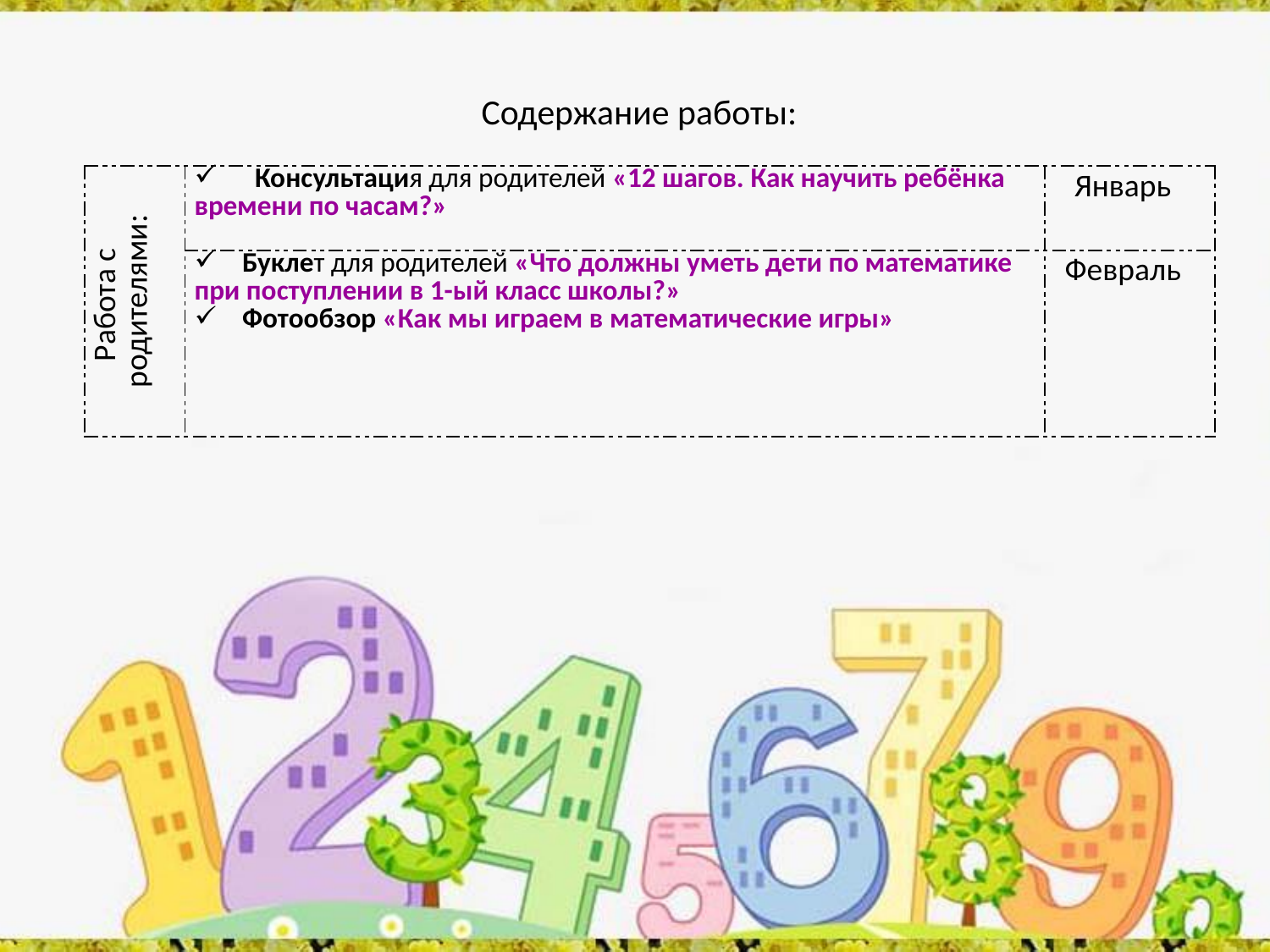

# Содержание работы:
| Работа с родителями: | Консультация для родителей «12 шагов. Как научить ребёнка времени по часам?» | Январь |
| --- | --- | --- |
|  | Буклет для родителей «Что должны уметь дети по математике при поступлении в 1-ый класс школы?» Фотообзор «Как мы играем в математические игры» | Февраль |